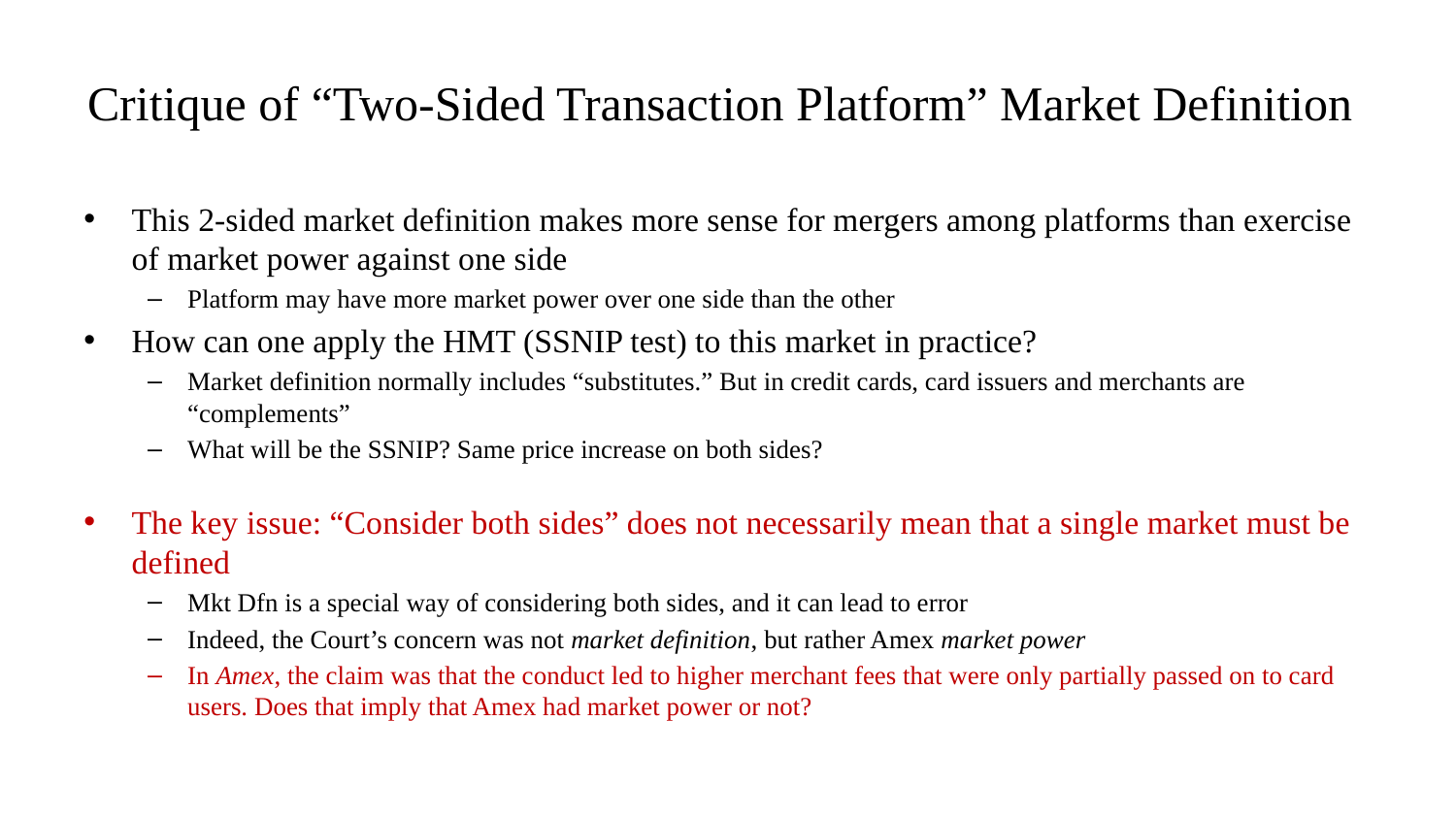

# Critique of “Two-Sided Transaction Platform” Market Definition
This 2-sided market definition makes more sense for mergers among platforms than exercise of market power against one side
Platform may have more market power over one side than the other
How can one apply the HMT (SSNIP test) to this market in practice?
Market definition normally includes “substitutes.” But in credit cards, card issuers and merchants are “complements”
What will be the SSNIP? Same price increase on both sides?
The key issue: “Consider both sides” does not necessarily mean that a single market must be defined
Mkt Dfn is a special way of considering both sides, and it can lead to error
Indeed, the Court’s concern was not market definition, but rather Amex market power
In Amex, the claim was that the conduct led to higher merchant fees that were only partially passed on to card users. Does that imply that Amex had market power or not?